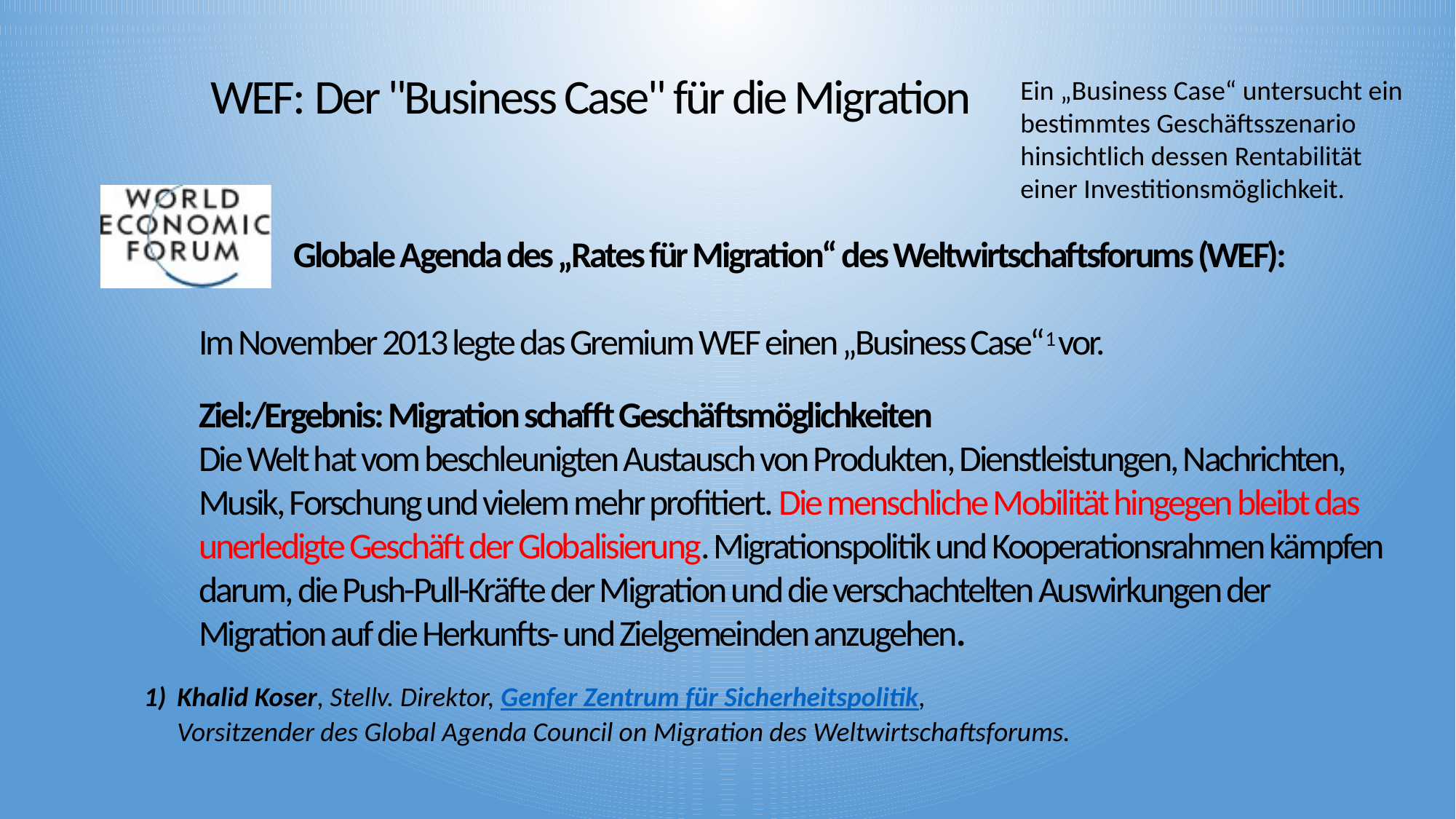

# WEF: Der "Business Case" für die Migration
Ein „Business Case“ untersucht ein bestimmtes Geschäftsszenario hinsichtlich dessen Rentabilität einer Investitionsmöglichkeit.

Globale Agenda des „Rates für Migration“ des Weltwirtschaftsforums (WEF):

Im November 2013 legte das Gremium WEF einen „Business Case“1 vor.

Ziel:/Ergebnis: Migration schafft Geschäftsmöglichkeiten
Die Welt hat vom beschleunigten Austausch von Produkten, Dienstleistungen, Nachrichten, Musik, Forschung und vielem mehr profitiert. Die menschliche Mobilität hingegen bleibt das unerledigte Geschäft der Globalisierung. Migrationspolitik und Kooperationsrahmen kämpfen darum, die Push-Pull-Kräfte der Migration und die verschachtelten Auswirkungen der Migration auf die Herkunfts- und Zielgemeinden anzugehen.
1)	Khalid Koser, Stellv. Direktor, Genfer Zentrum für Sicherheitspolitik,
	Vorsitzender des Global Agenda Council on Migration des Weltwirtschaftsforums.